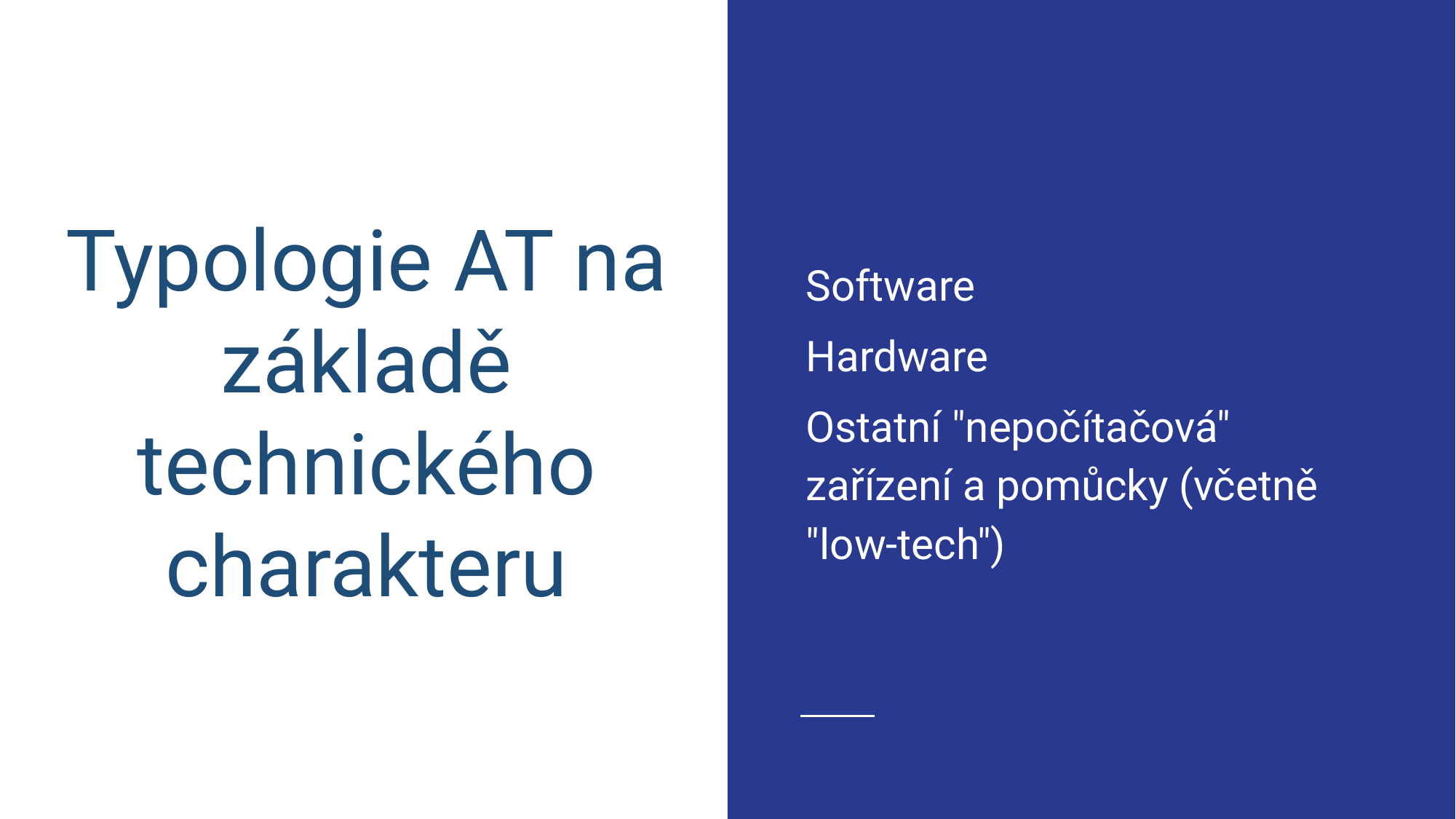

Software
Hardware
Ostatní "nepočítačová" zařízení a pomůcky (včetně "low-tech")
# Typologie AT na základě technického charakteru